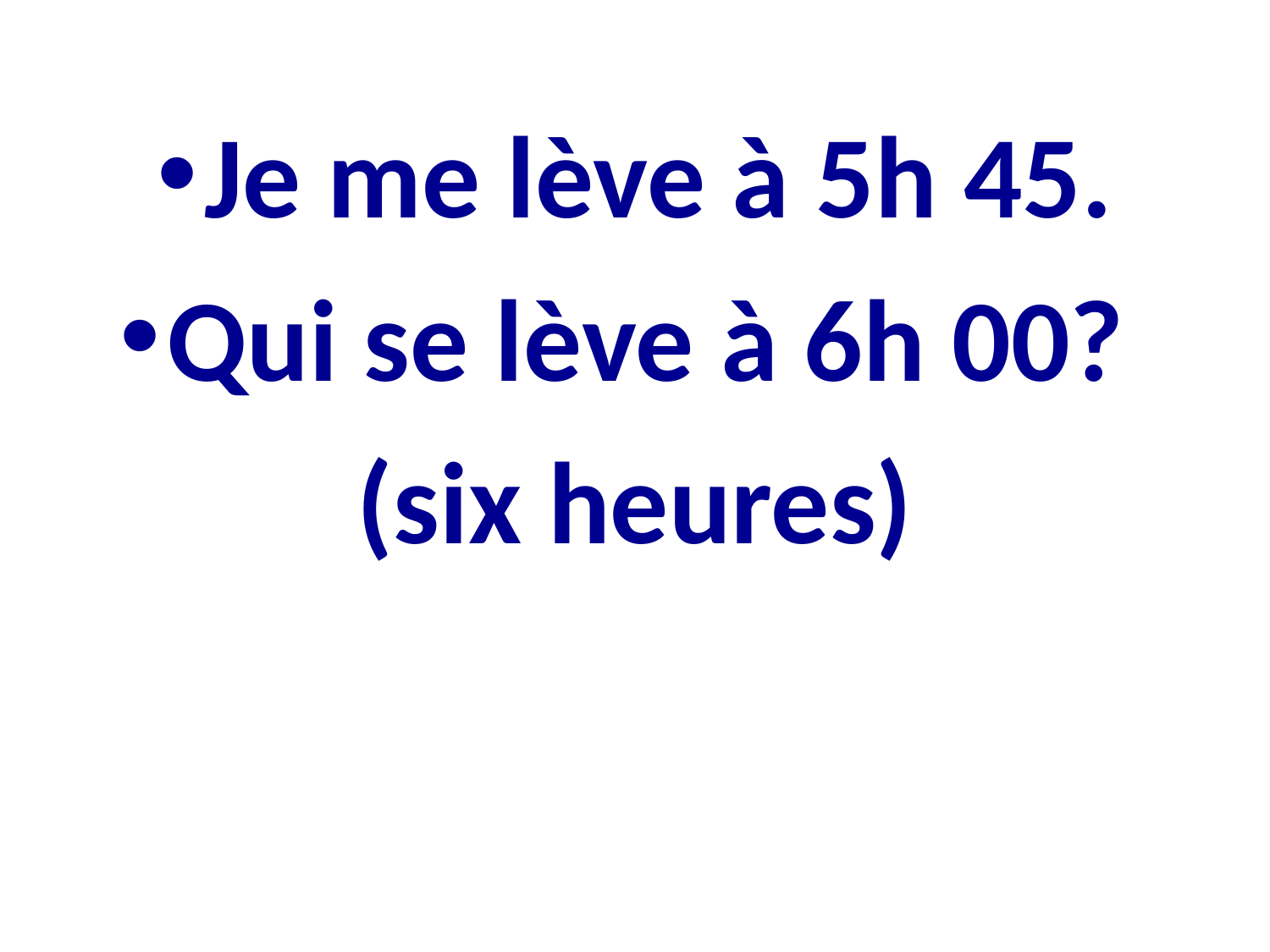

Je me lève à 5h 45.
Qui se lève à 6h 00?
(six heures)